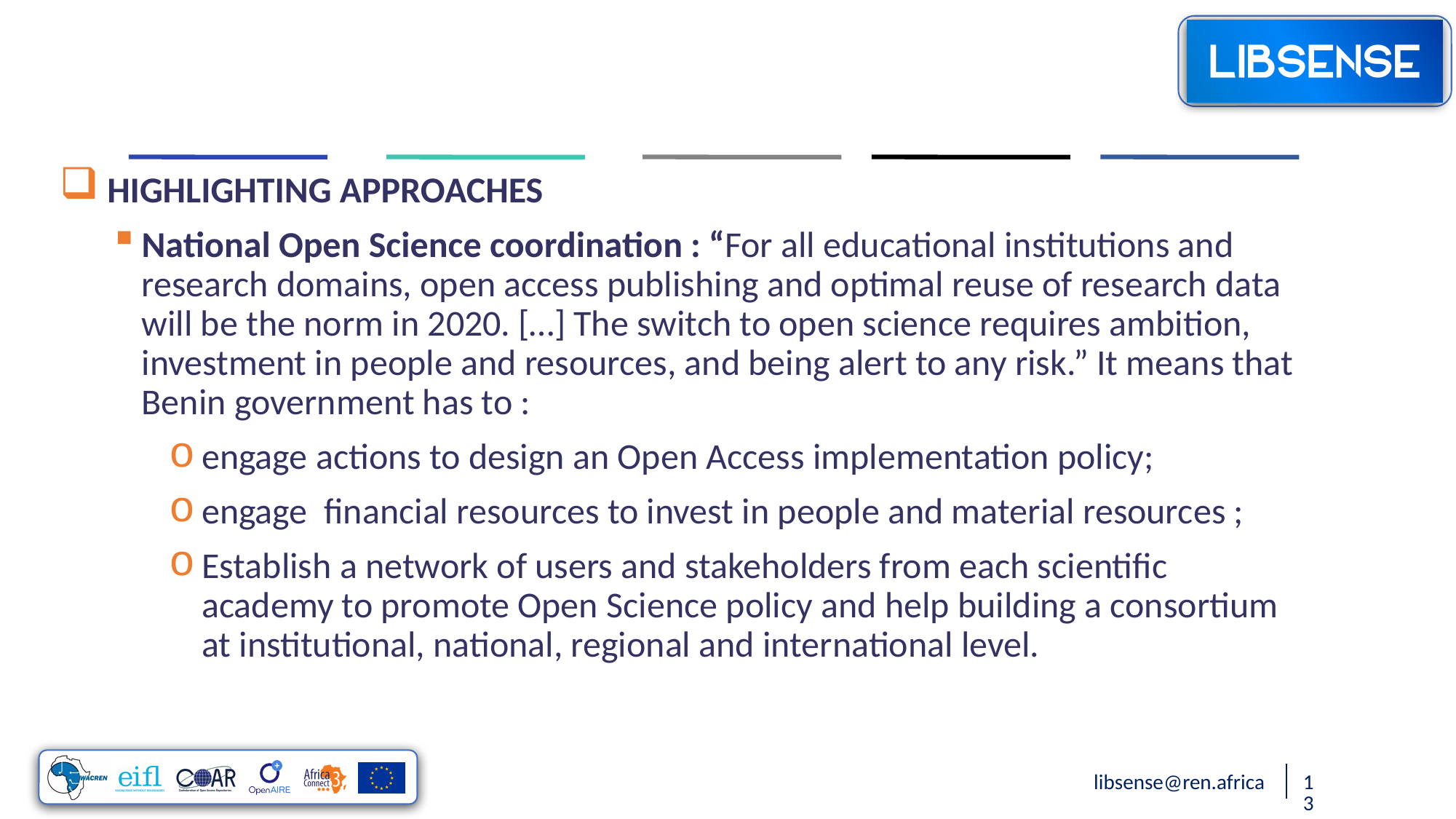

HIGHLIGHTING APPROACHES
National Open Science coordination : “For all educational institutions and research domains, open access publishing and optimal reuse of research data will be the norm in 2020. […] The switch to open science requires ambition, investment in people and resources, and being alert to any risk.” It means that Benin government has to :
engage actions to design an Open Access implementation policy;
engage  financial resources to invest in people and material resources ;
Establish a network of users and stakeholders from each scientific academy to promote Open Science policy and help building a consortium at institutional, national, regional and international level.
libsense@ren.africa
13